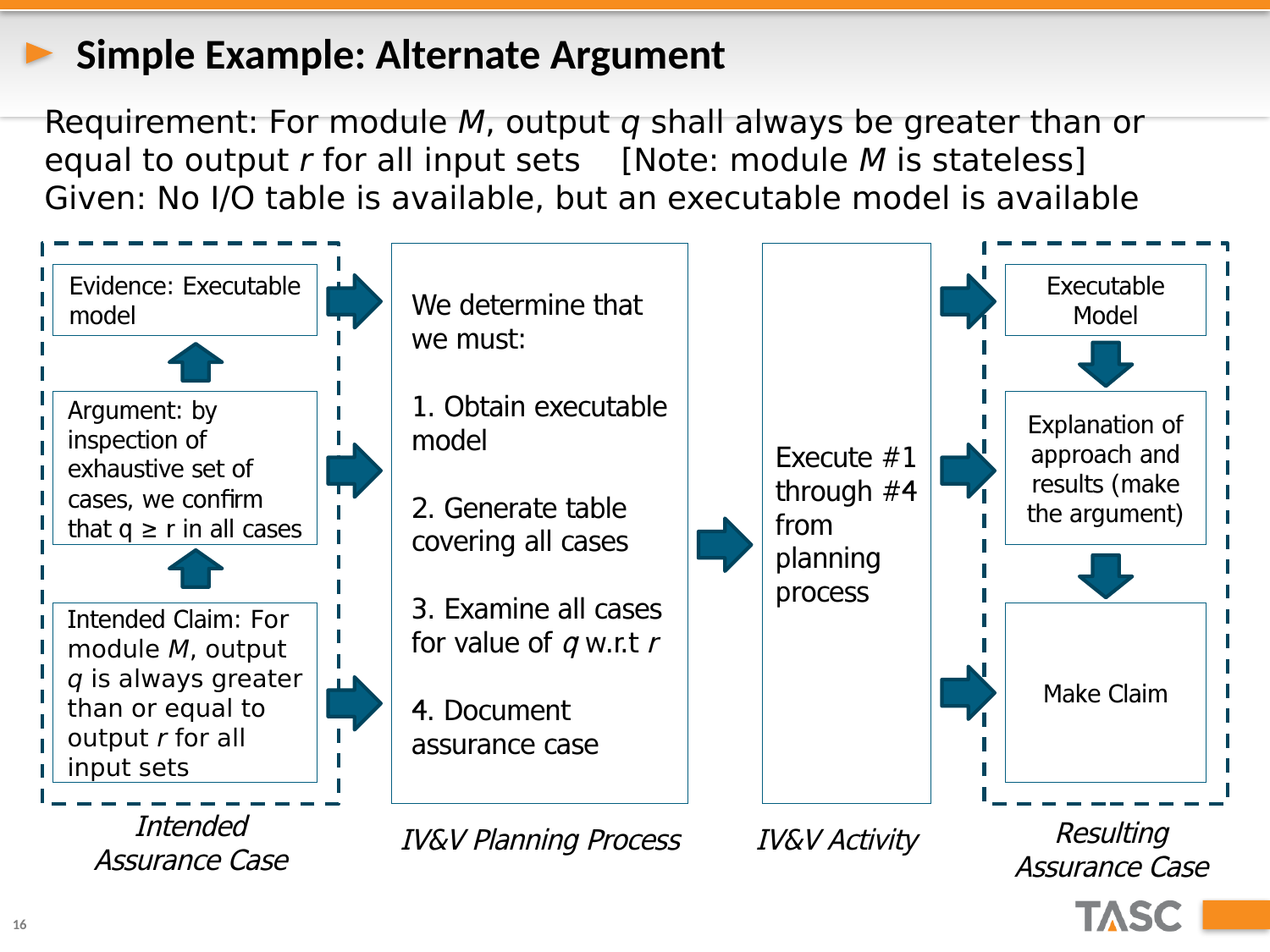

# Simple Example: Alternate Argument
Requirement: For module M, output q shall always be greater than or equal to output r for all input sets    [Note: module M is stateless]
Given: No I/O table is available, but an executable model is available

We determine that we must:

1. Obtain executable model

2. Generate table covering all cases

3. Examine all cases for value of q w.r.t r

4. Document assurance case
Execute #1 through #4 from planning process

Evidence: Executable model
Executable Model

Argument: by inspection of exhaustive set of cases, we confirm that q ≥ r in all cases
Explanation of approach and results (make the argument)

Intended Claim: For module M, output q is always greater than or equal to output r for all input sets
Make Claim

IV&V Planning Process
IV&V Activity
Intended
Assurance Case
Resulting
Assurance Case
16